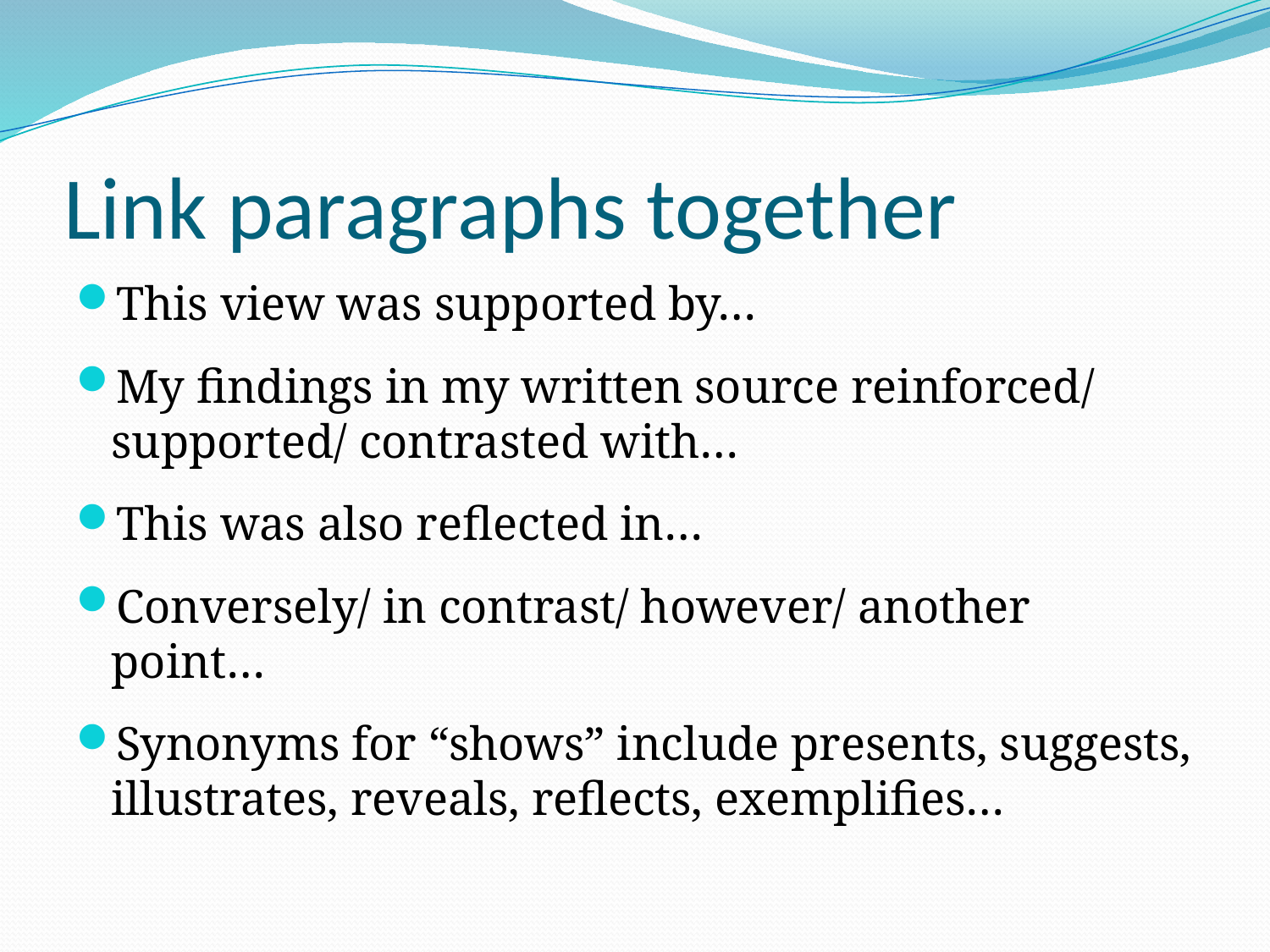

# Link paragraphs together
This view was supported by…

My findings in my written source reinforced/ supported/ contrasted with…

This was also reflected in…

Conversely/ in contrast/ however/ another point…

Synonyms for “shows” include presents, suggests, illustrates, reveals, reflects, exemplifies…